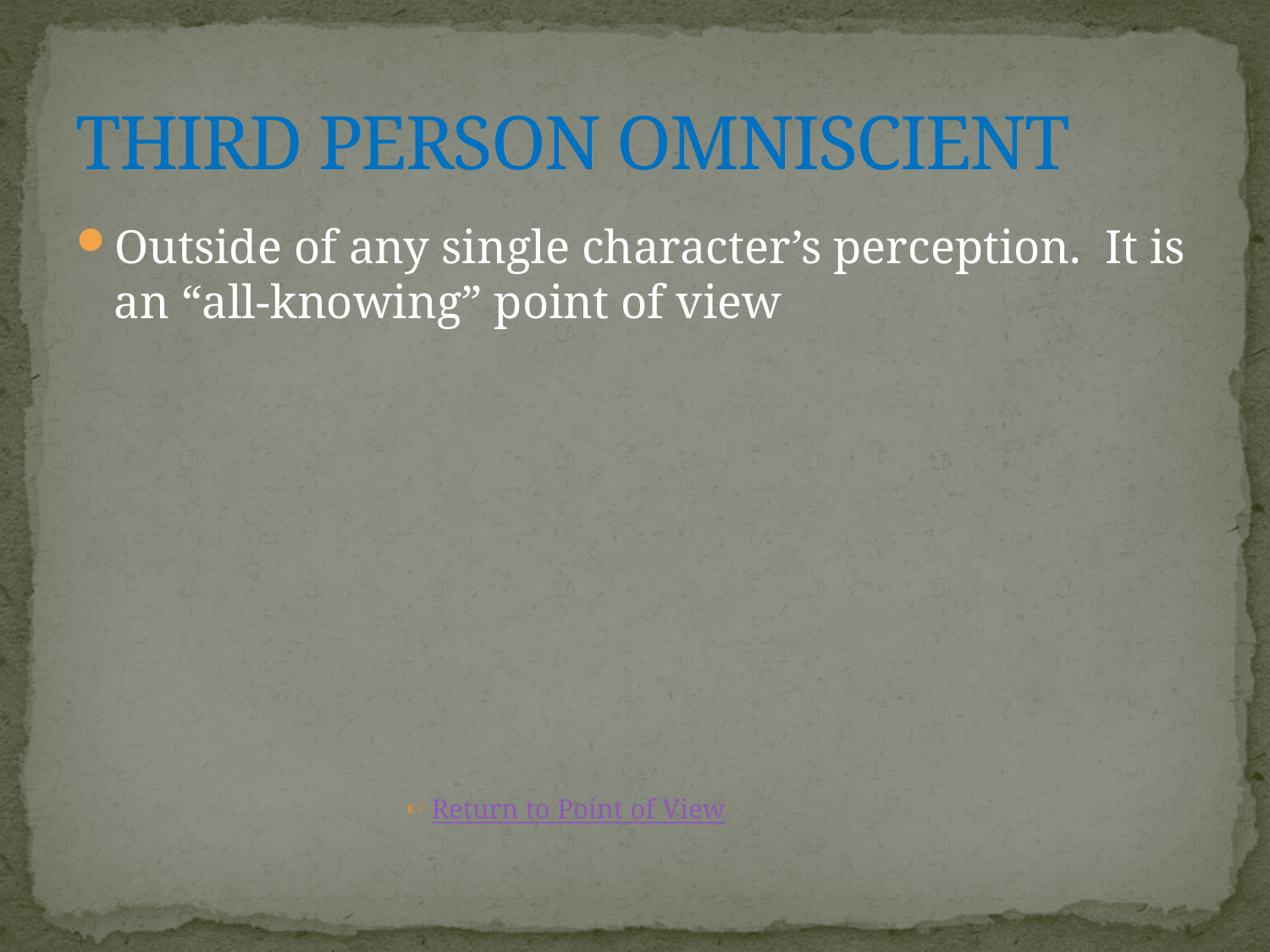

# THIRD PERSON OMNISCIENT
Outside of any single character’s perception.  It is an “all-knowing” point of view

Return to Point of View